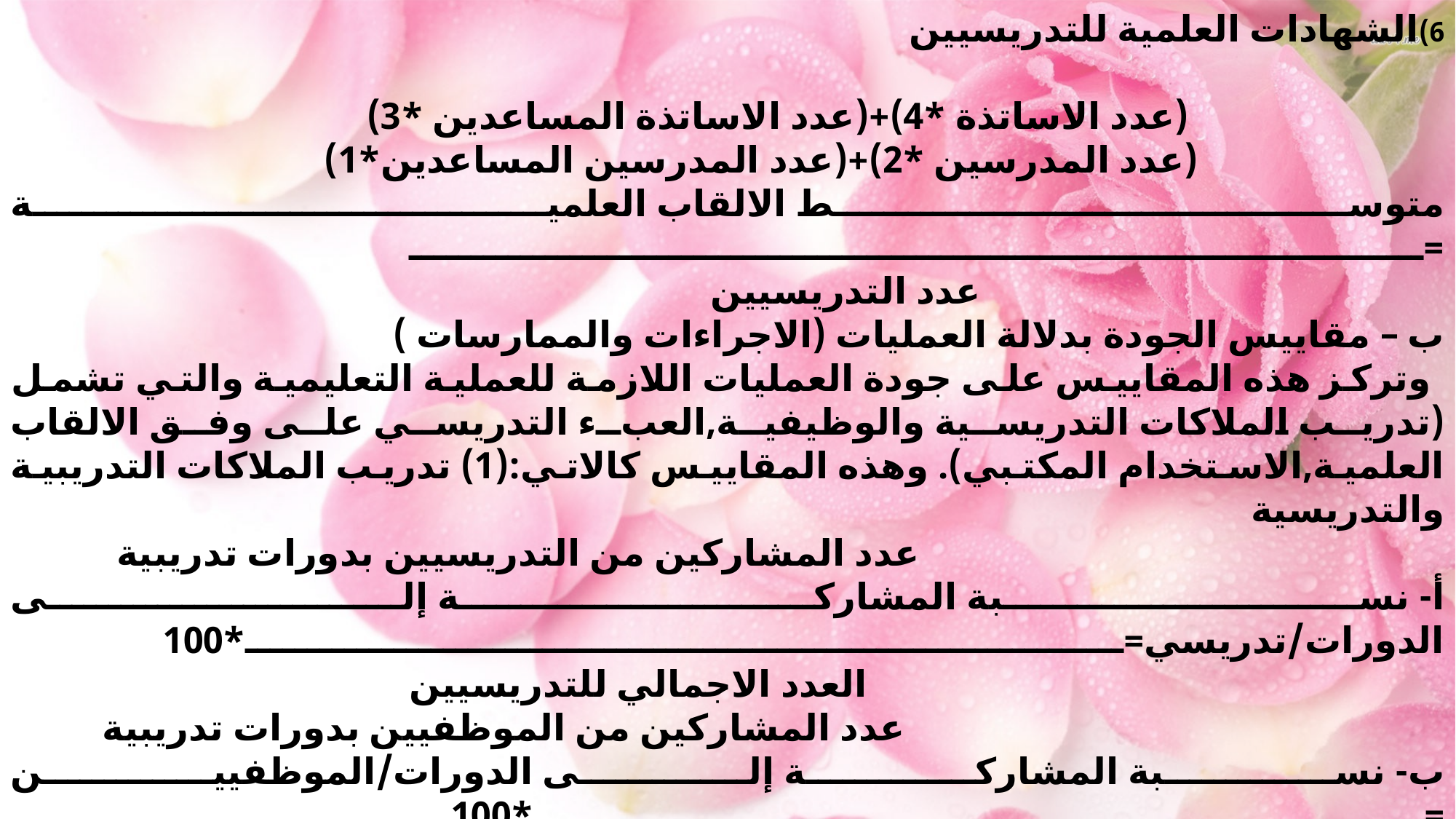

6)الشهادات العلمية للتدريسيين

                           (عدد الاساتذة *4)+(عدد الاساتذة المساعدين *3)
                          (عدد المدرسين *2)+(عدد المدرسين المساعدين*1)
متوسط الالقاب العلمية =ــــــــــــــــــــــــــــــــــــــــــــــــــــــــــــــــــــــــــــــــــ
                                                 عدد التدريسيين
ب – مقاييس الجودة بدلالة العمليات (الاجراءات والممارسات )
وتركز هذه المقاييس على جودة العمليات اللازمة للعملية التعليمية والتي تشمل (تدريب الملاكات التدريسية والوظيفية,العبء التدريسي على وفق الالقاب العلمية,الاستخدام المكتبي). وهذه المقاييس كالاتي:(1) تدريب الملاكات التدريبية والتدريسية
                                                      عدد المشاركين من التدريسيين بدورات تدريبية
أ- نسبة المشاركة إلى الدورات/تدريسي=ـــــــــــــــــــــــــــــــــــــــــــــــــــــــــــــــــــــــ*100
                                                             العدد الاجمالي للتدريسيين
                                                         عدد المشاركين من الموظفيين بدورات تدريبية
ب- نسبة المشاركة إلى الدورات/الموظفيين =ــــــــــــــــــــــــــــــــــــــــــــــــــــــــــــــــــــــــ*100
                                                                    العدد الاجمالي للموظفيين
وترى الباحثة ان زيادة الاشتراك في الدورات التدريبية سيسهم في زيادة كفاءة وخبرة التدريس الامر الذي ينعكس وبلا شك على المستوى العلمي والعملي لطلبة الدراسات العليا .